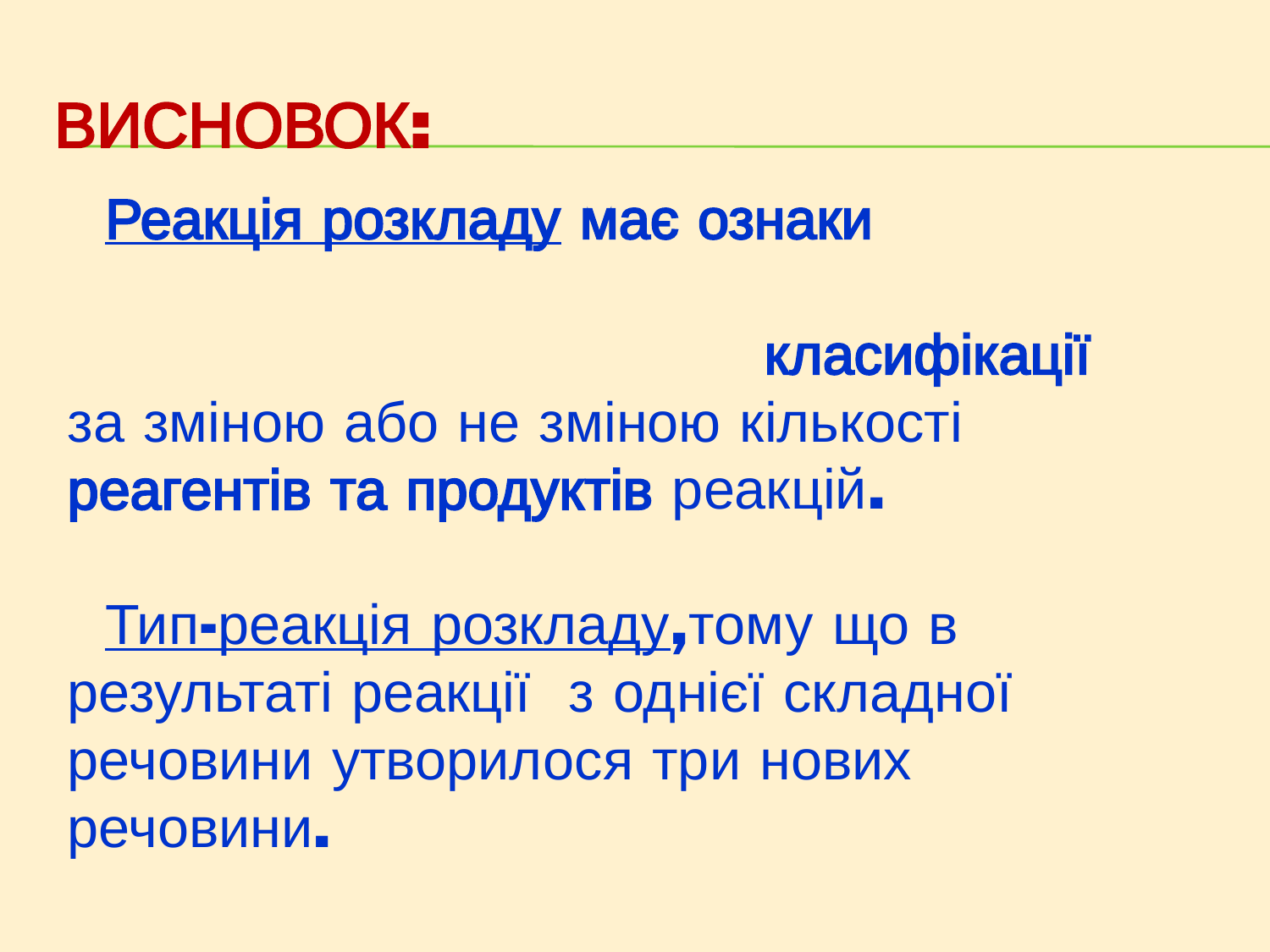

# ВИСНОВОК:
  Реакція розкладу має ознаки                                                                                                              класифікації за зміною або не зміною кількості реагентів та продуктів реакцій.

  Тип-реакція розкладу,тому що в результаті реакції  з однієї складної речовини утворилося три нових речовини.